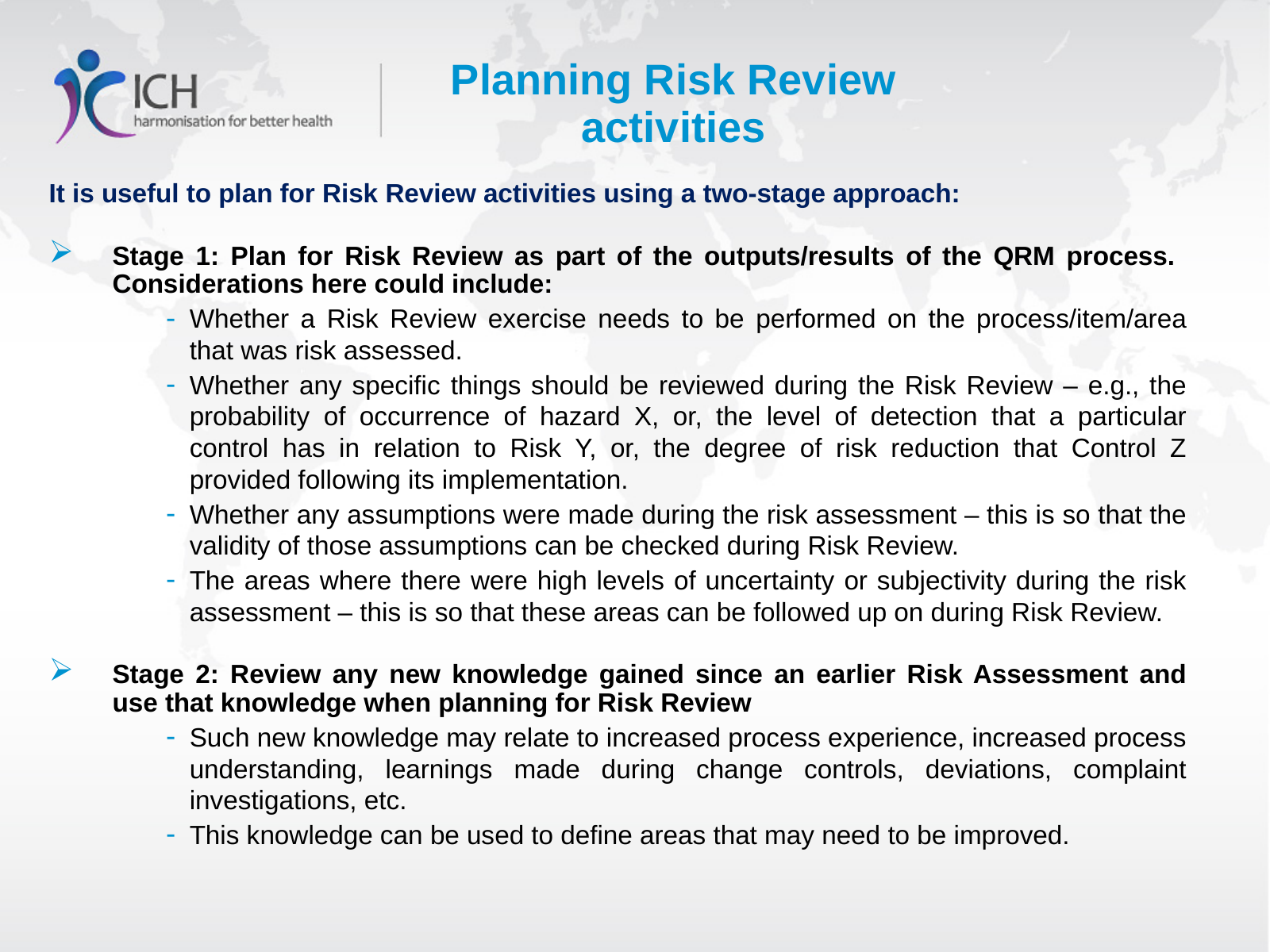

# Planning Risk Review activities
It is useful to plan for Risk Review activities using a two-stage approach:

Stage 1: Plan for Risk Review as part of the outputs/results of the QRM process.  Considerations here could include:
Whether a Risk Review exercise needs to be performed on the process/item/area that was risk assessed.
Whether any specific things should be reviewed during the Risk Review – e.g., the probability of occurrence of hazard X, or, the level of detection that a particular control has in relation to Risk Y, or, the degree of risk reduction that Control Z provided following its implementation.
Whether any assumptions were made during the risk assessment – this is so that the validity of those assumptions can be checked during Risk Review.
The areas where there were high levels of uncertainty or subjectivity during the risk assessment – this is so that these areas can be followed up on during Risk Review.

Stage 2: Review any new knowledge gained since an earlier Risk Assessment and use that knowledge when planning for Risk Review
Such new knowledge may relate to increased process experience, increased process understanding, learnings made during change controls, deviations, complaint investigations, etc.
This knowledge can be used to define areas that may need to be improved.